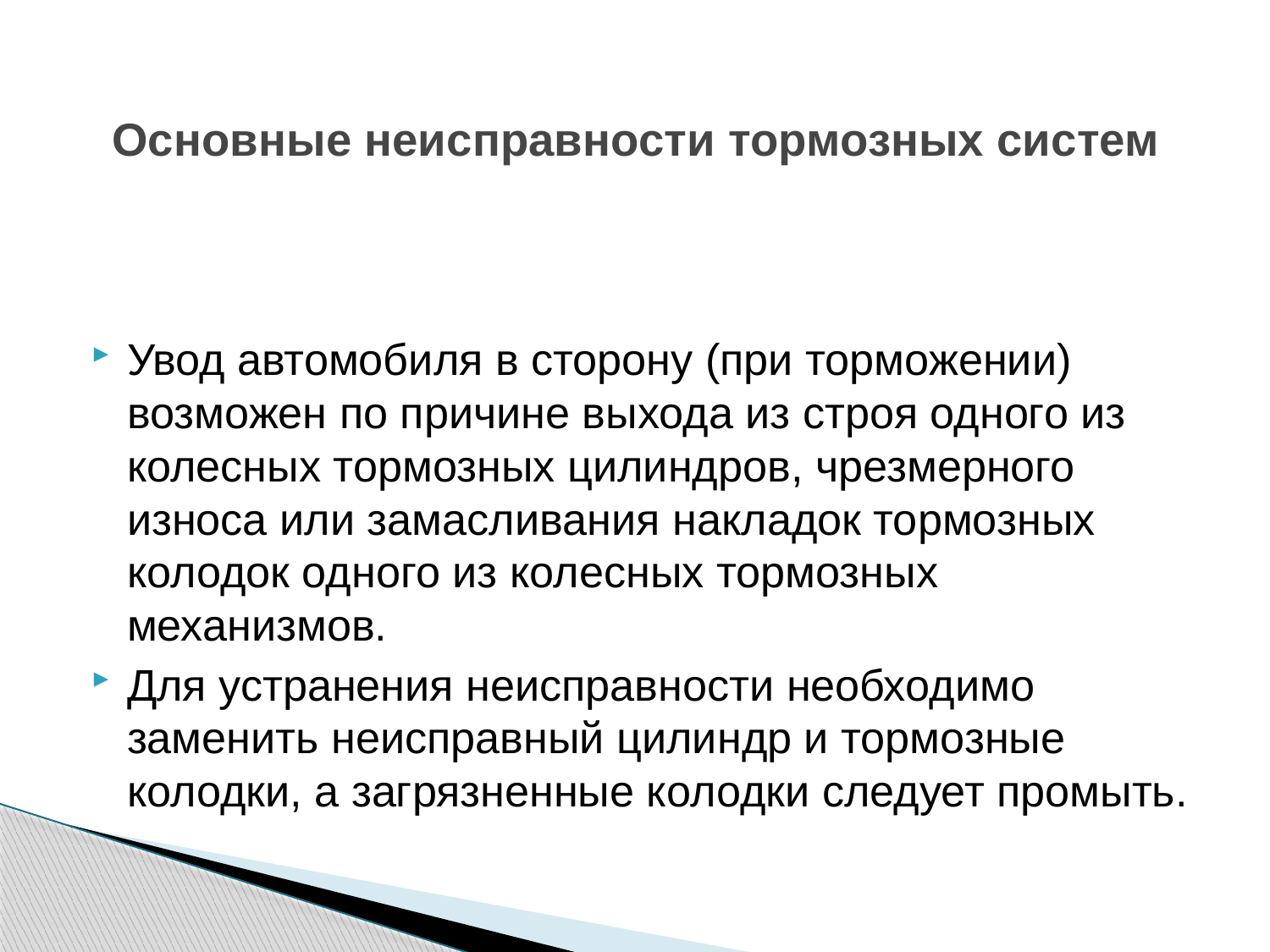

# Основные неисправности тормозных систем

Увод автомобиля в сторону (при торможении) возможен по причине выхода из строя одного из колесных тормозных цилиндров, чрезмерного износа или замасливания накладок тормозных колодок одного из колесных тормозных механизмов.
Для устранения неисправности необходимо заменить неисправный цилиндр и тормозные колодки, а загрязненные колодки следует промыть.